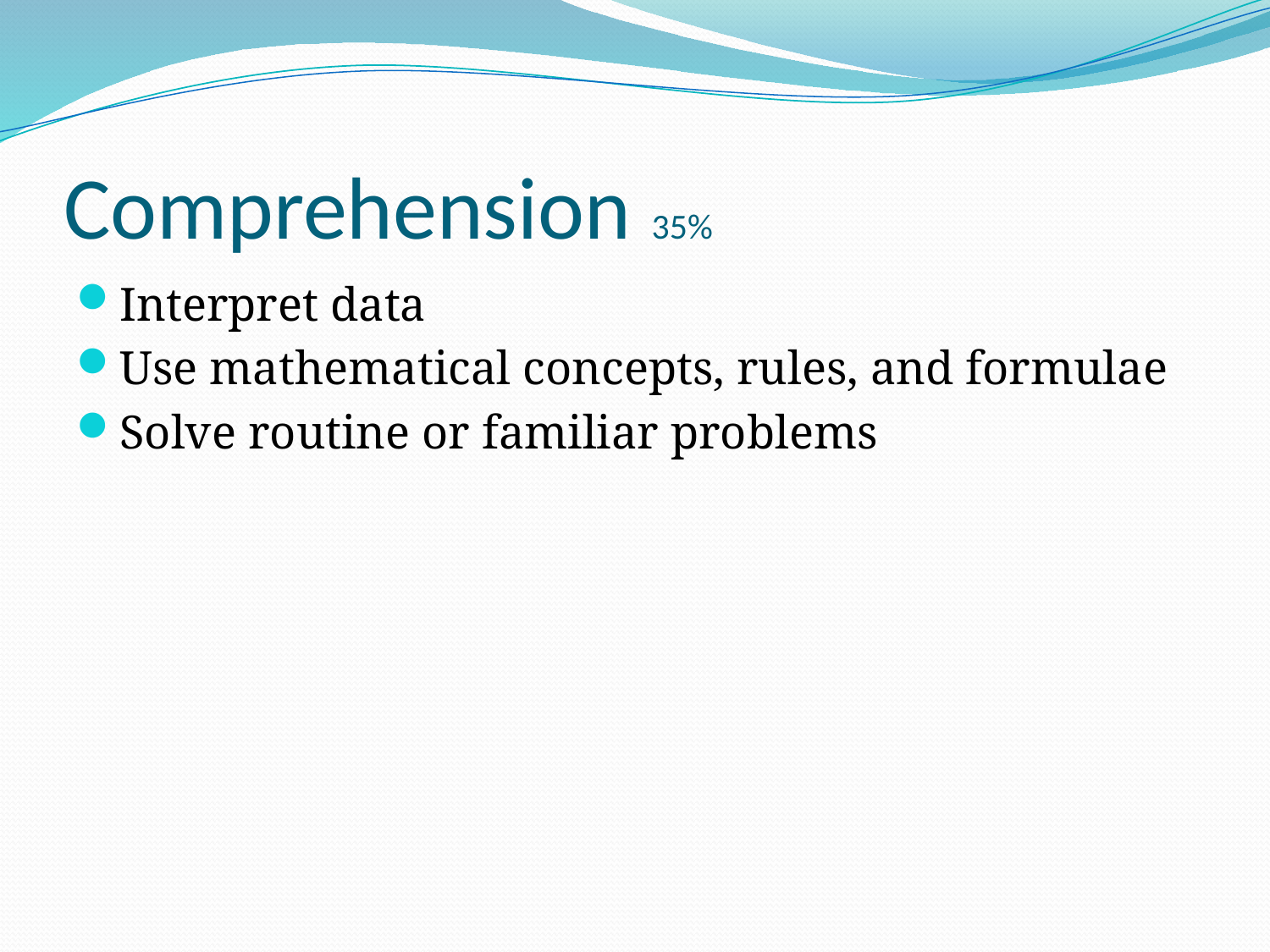

# Comprehension 35%
Interpret data
Use mathematical concepts, rules, and formulae
Solve routine or familiar problems